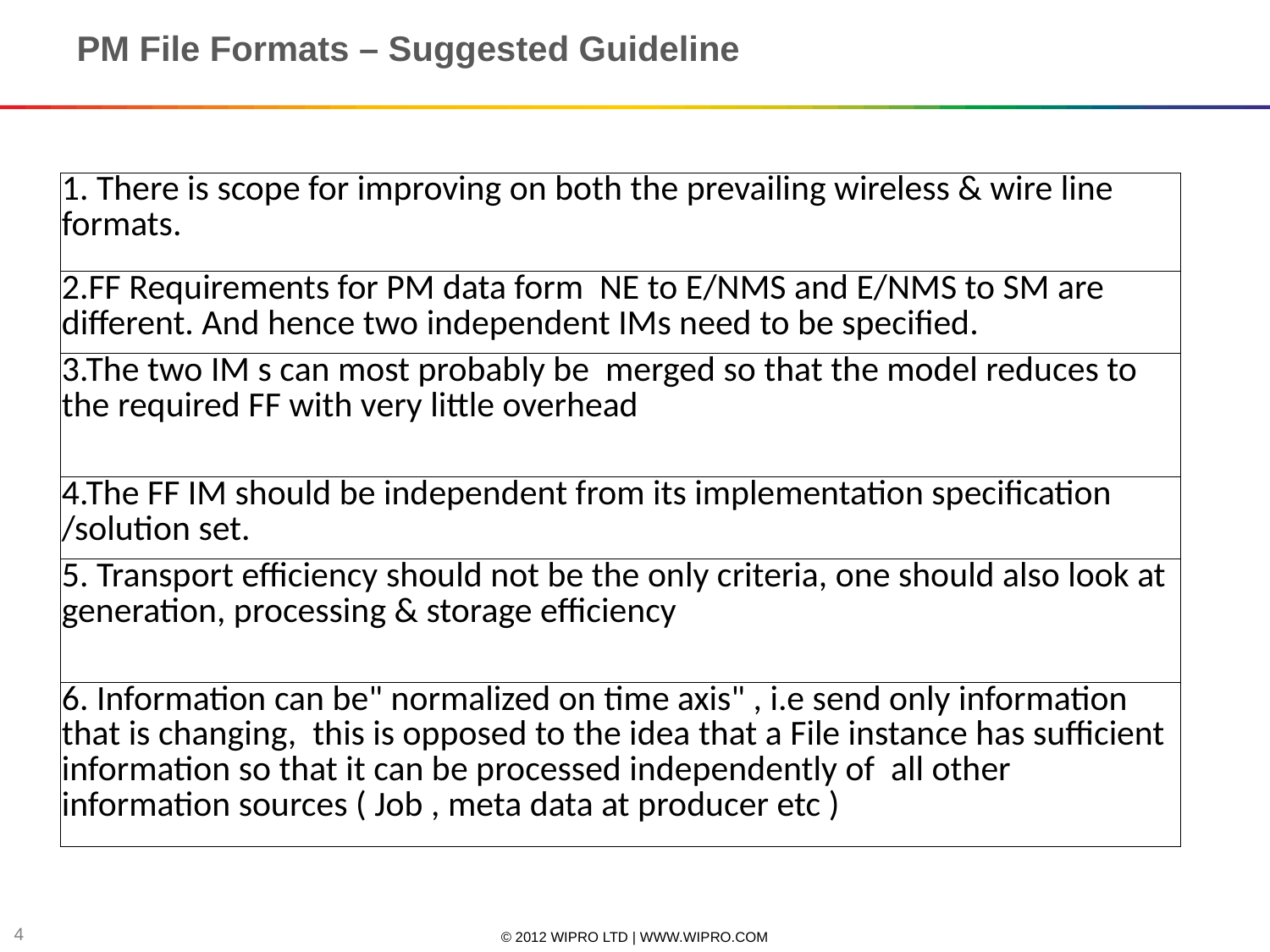

PM File Formats – Suggested Guideline
| 1. There is scope for improving on both the prevailing wireless & wire line formats. |
| --- |
| 2.FF Requirements for PM data form NE to E/NMS and E/NMS to SM are different. And hence two independent IMs need to be specified. |
| 3.The two IM s can most probably be merged so that the model reduces to the required FF with very little overhead |
| 4.The FF IM should be independent from its implementation specification /solution set. |
| 5. Transport efficiency should not be the only criteria, one should also look at generation, processing & storage efficiency |
| 6. Information can be" normalized on time axis" , i.e send only information that is changing, this is opposed to the idea that a File instance has sufficient information so that it can be processed independently of all other information sources ( Job , meta data at producer etc ) |